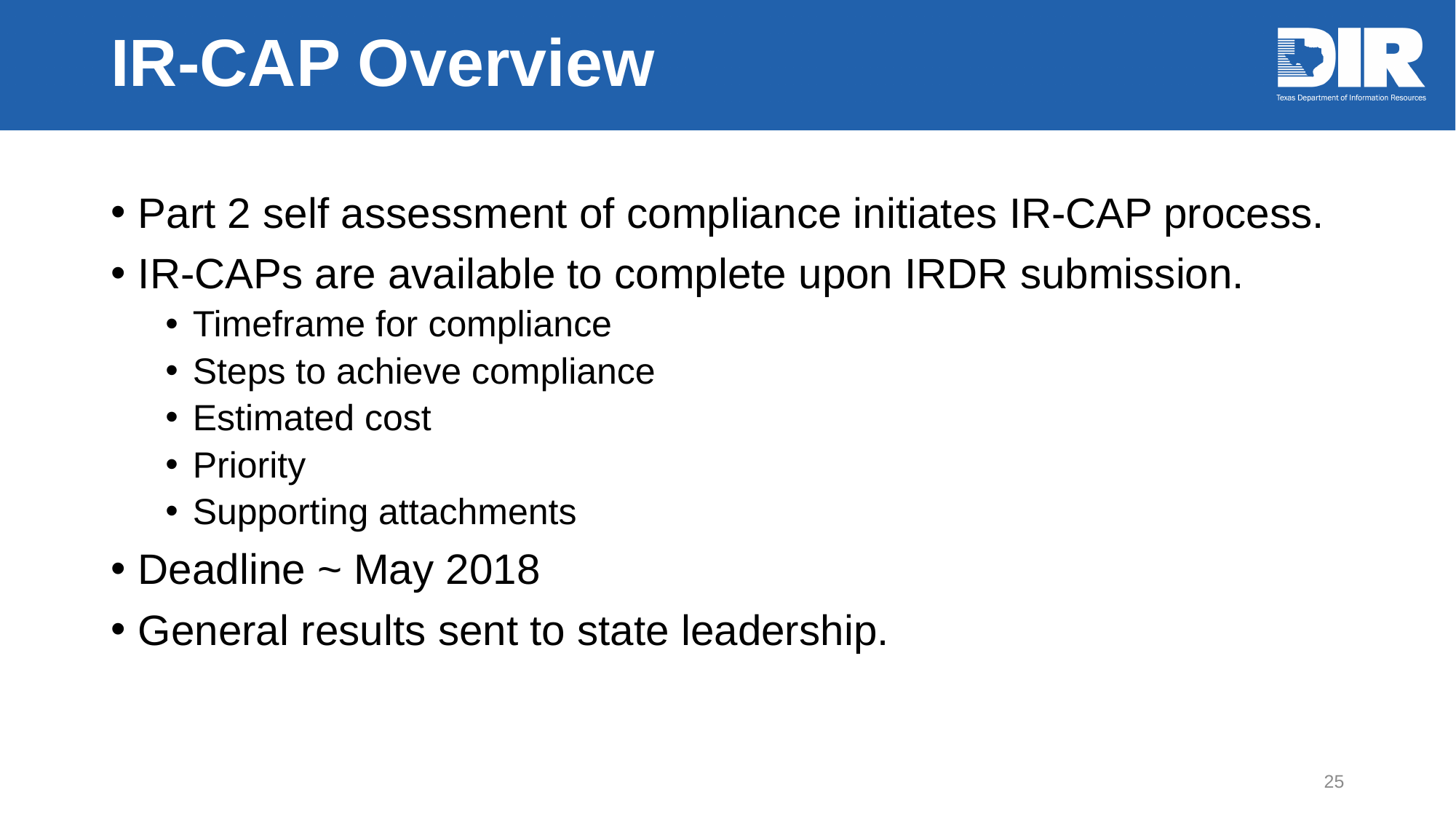

# IR-CAP Overview
Part 2 self assessment of compliance initiates IR-CAP process.
IR-CAPs are available to complete upon IRDR submission.
Timeframe for compliance
Steps to achieve compliance
Estimated cost
Priority
Supporting attachments
Deadline ~ May 2018
General results sent to state leadership.
25